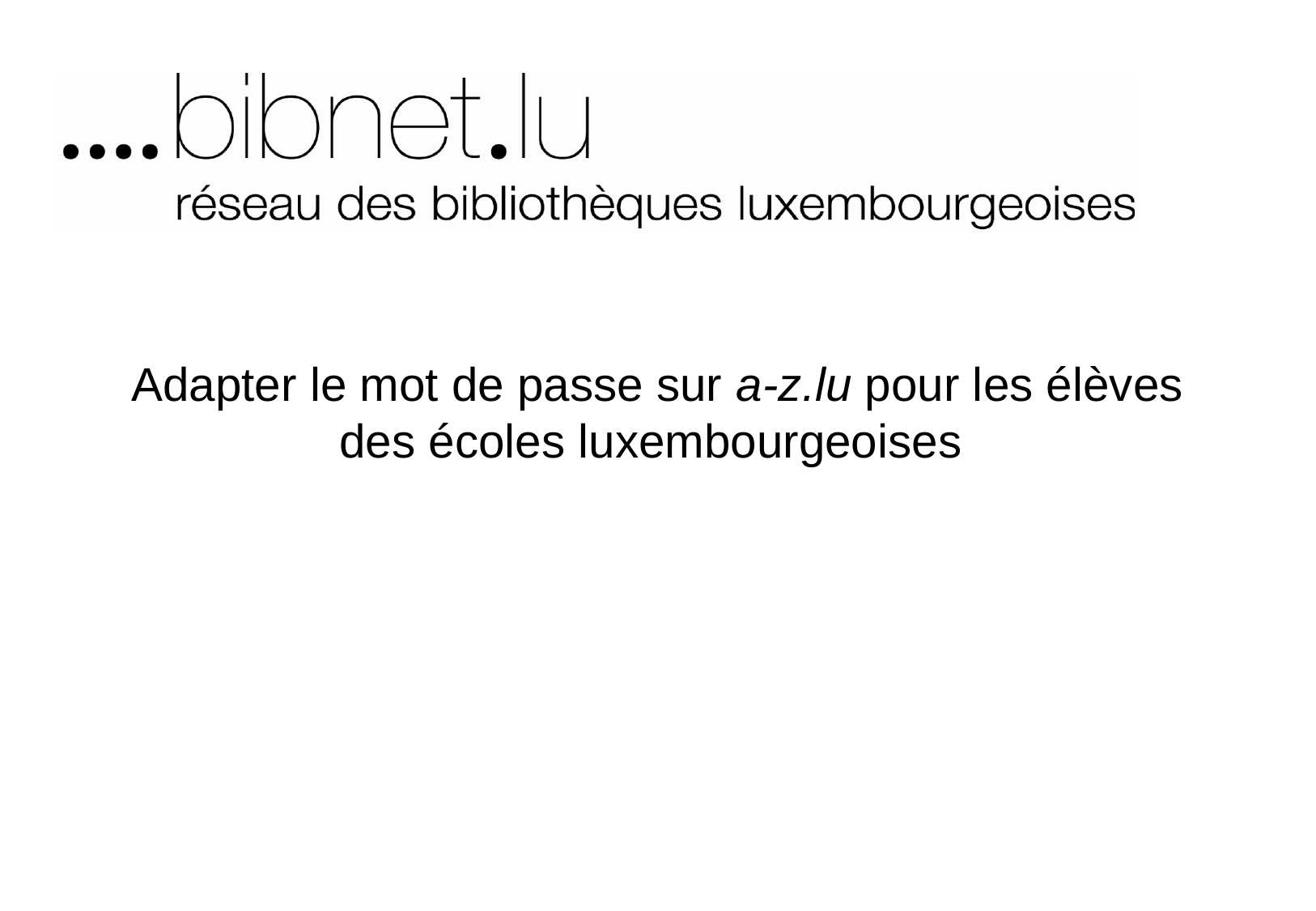

# Adapter le mot de passe sur a-z.lu pour les élèves des écoles luxembourgeoises